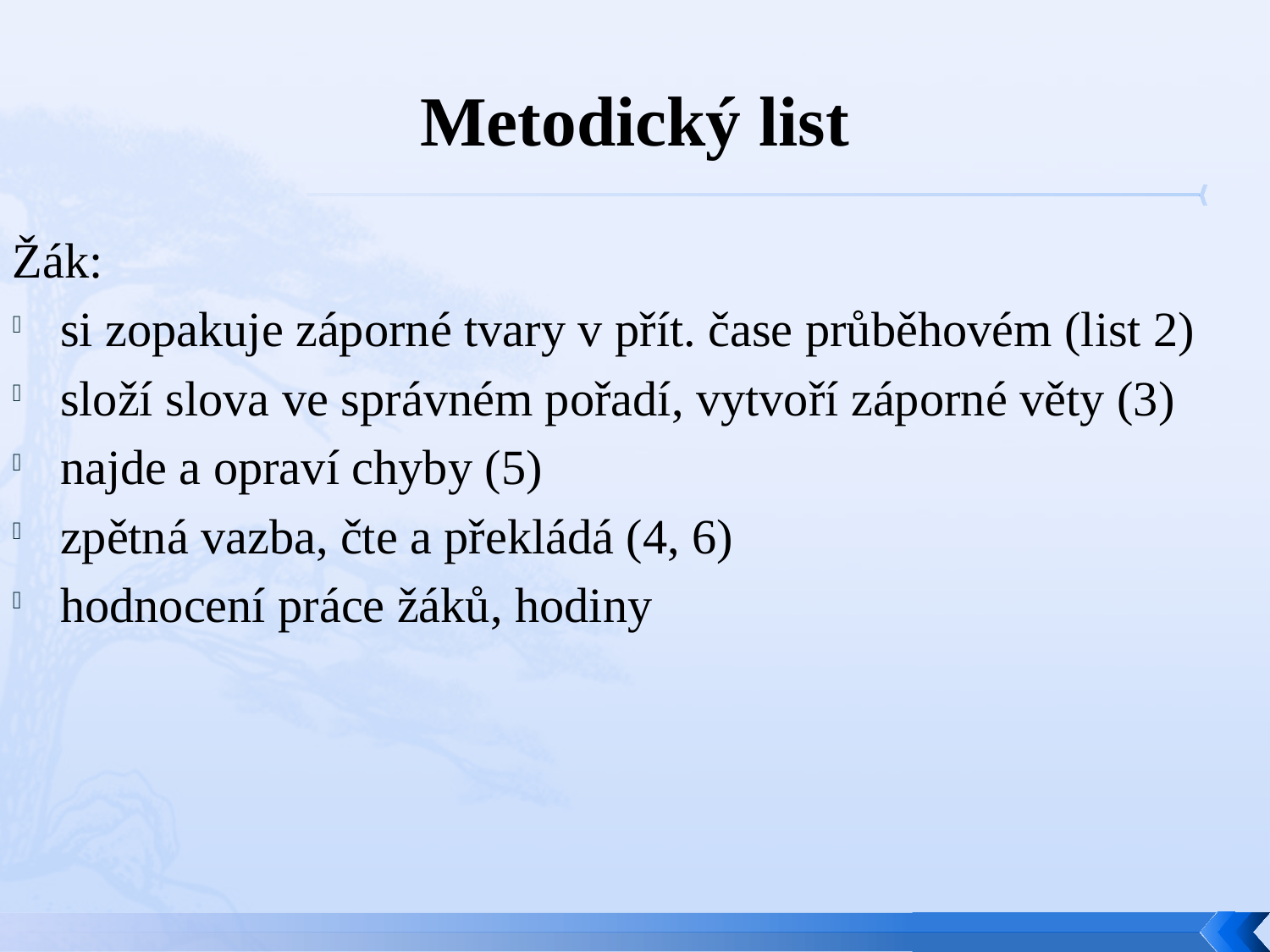

# Metodický list
Žák:
si zopakuje záporné tvary v přít. čase průběhovém (list 2)
složí slova ve správném pořadí, vytvoří záporné věty (3)
najde a opraví chyby (5)
zpětná vazba, čte a překládá (4, 6)
hodnocení práce žáků, hodiny